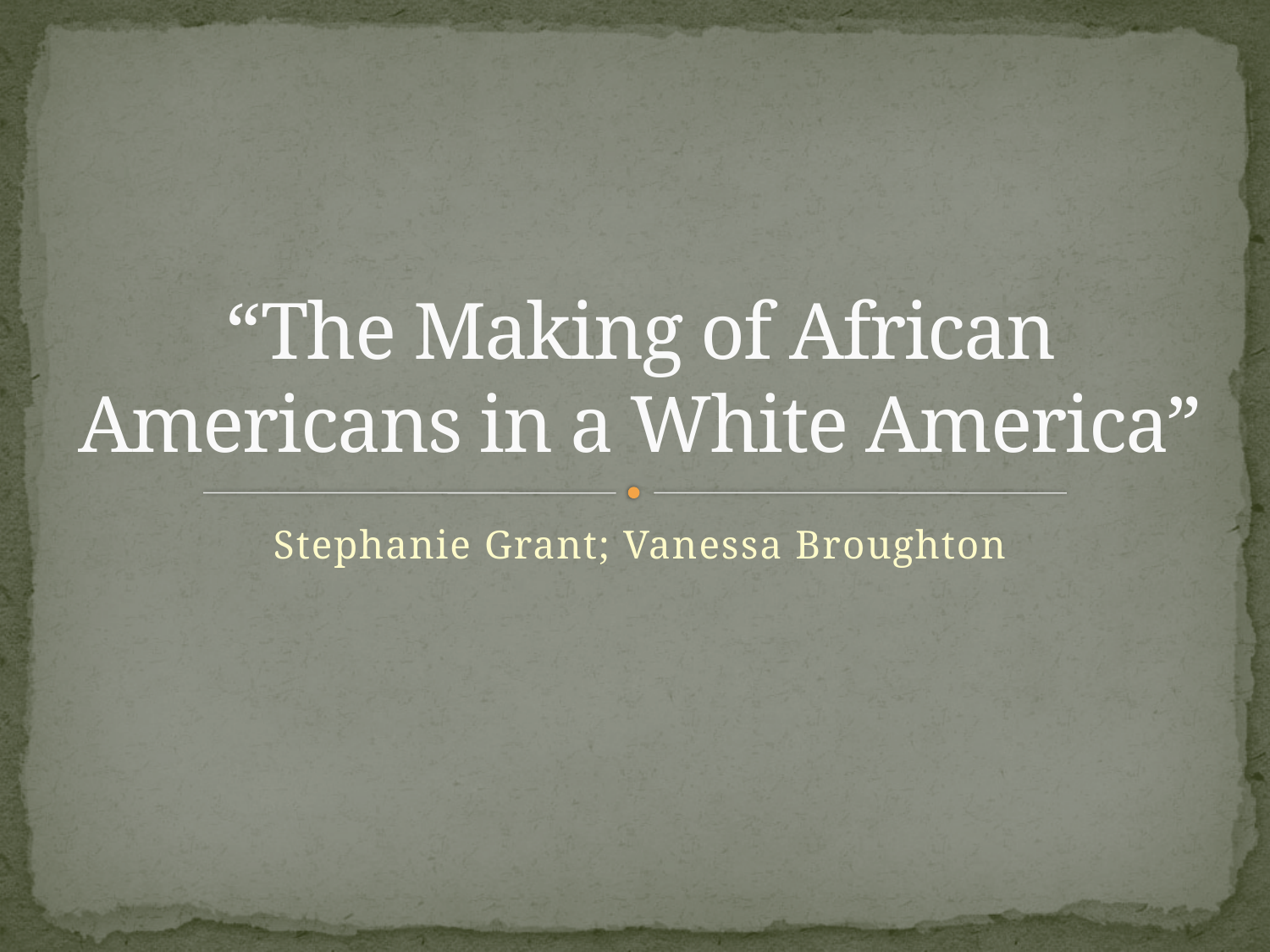

# “The Making of African Americans in a White America”
Stephanie Grant; Vanessa Broughton